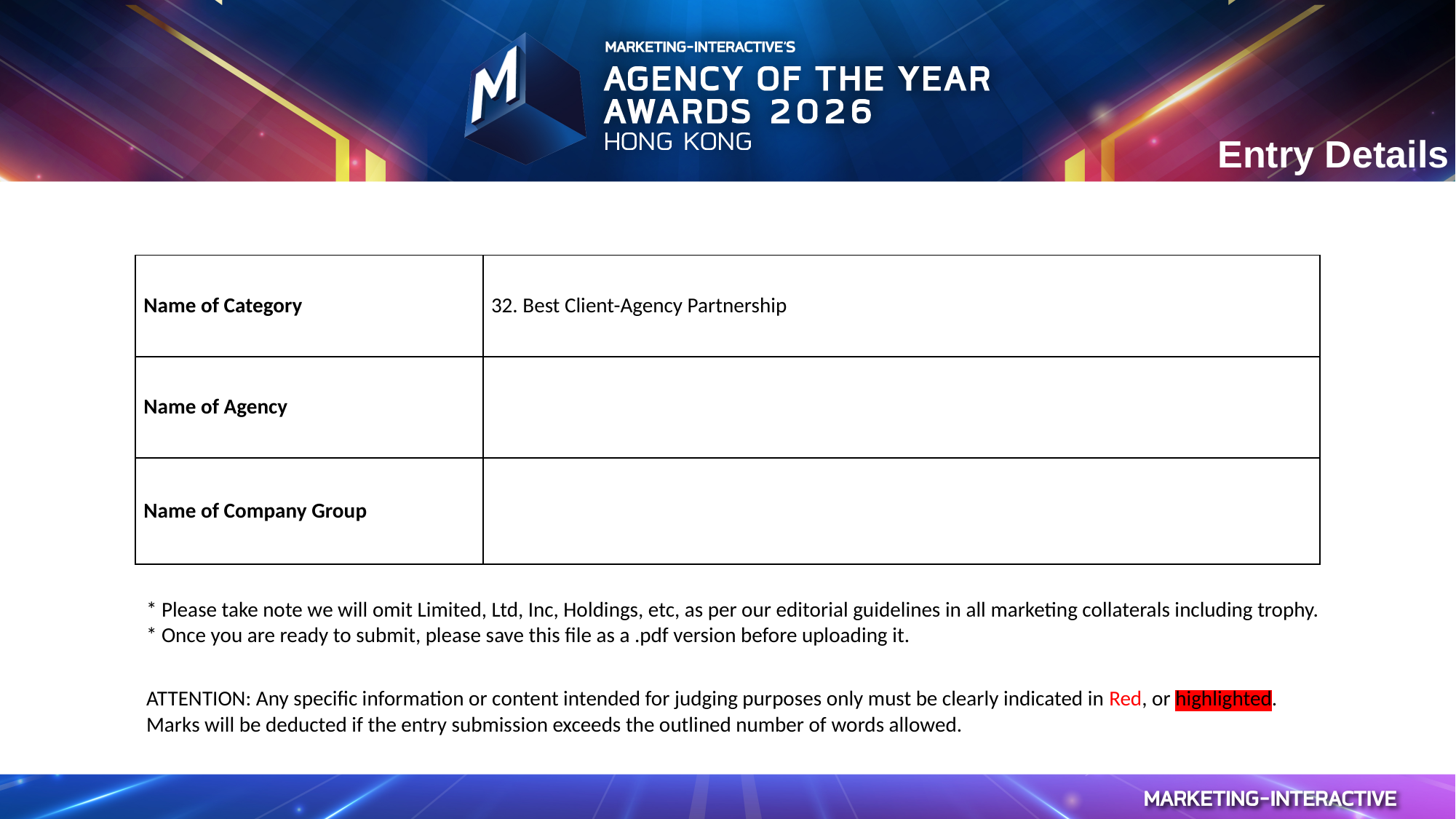

Entry Details

| Name of Category | 32. Best Client-Agency Partnership |
| --- | --- |
| Name of Agency |  |
| Name of Company Group |  |
* Please take note we will omit Limited, Ltd, Inc, Holdings, etc, as per our editorial guidelines in all marketing collaterals including trophy.
* Once you are ready to submit, please save this file as a .pdf version before uploading it.
ATTENTION: Any specific information or content intended for judging purposes only must be clearly indicated in Red, or highlighted. Marks will be deducted if the entry submission exceeds the outlined number of words allowed.